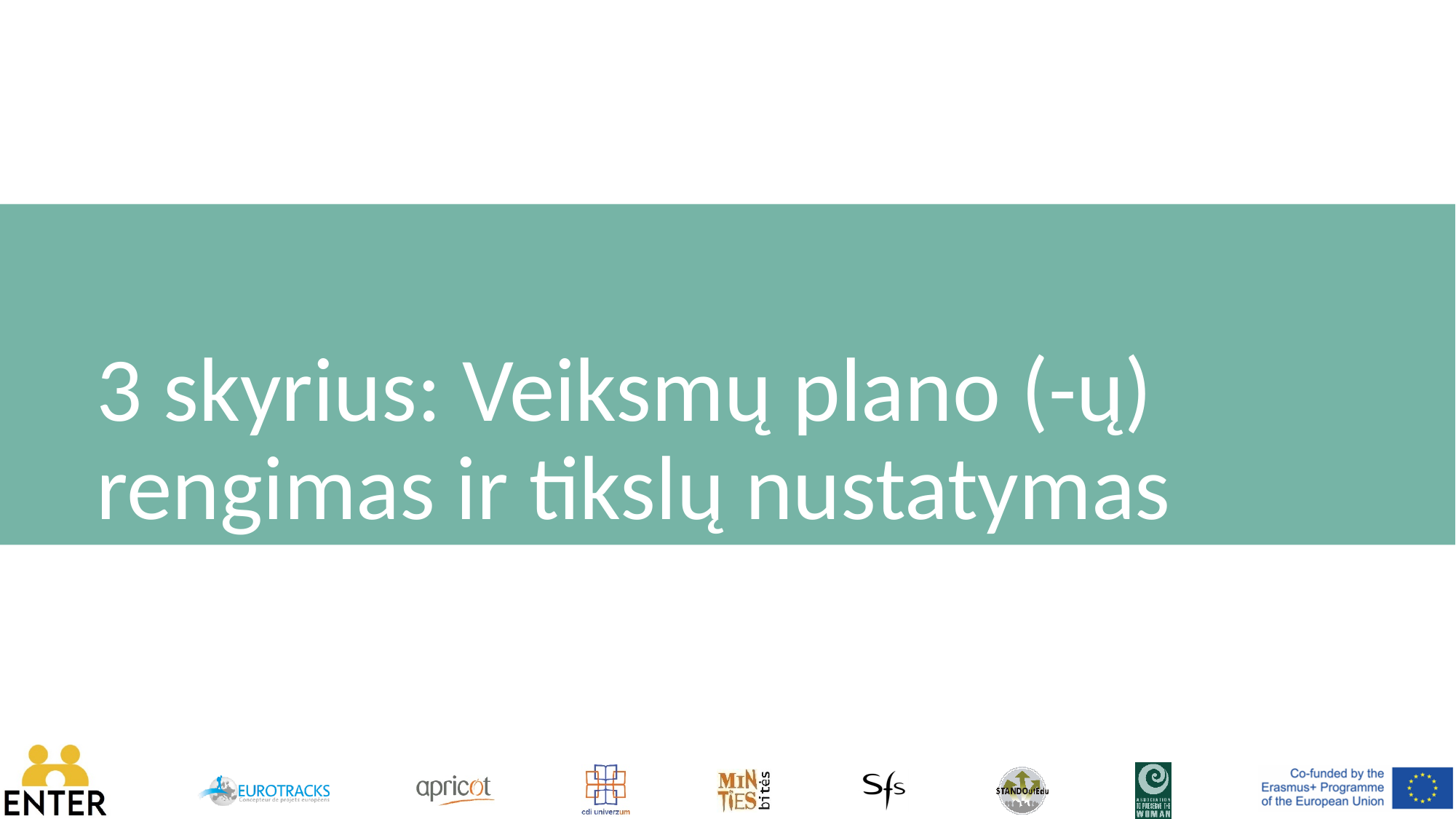

# 3 skyrius: Veiksmų plano (-ų) rengimas ir tikslų nustatymas